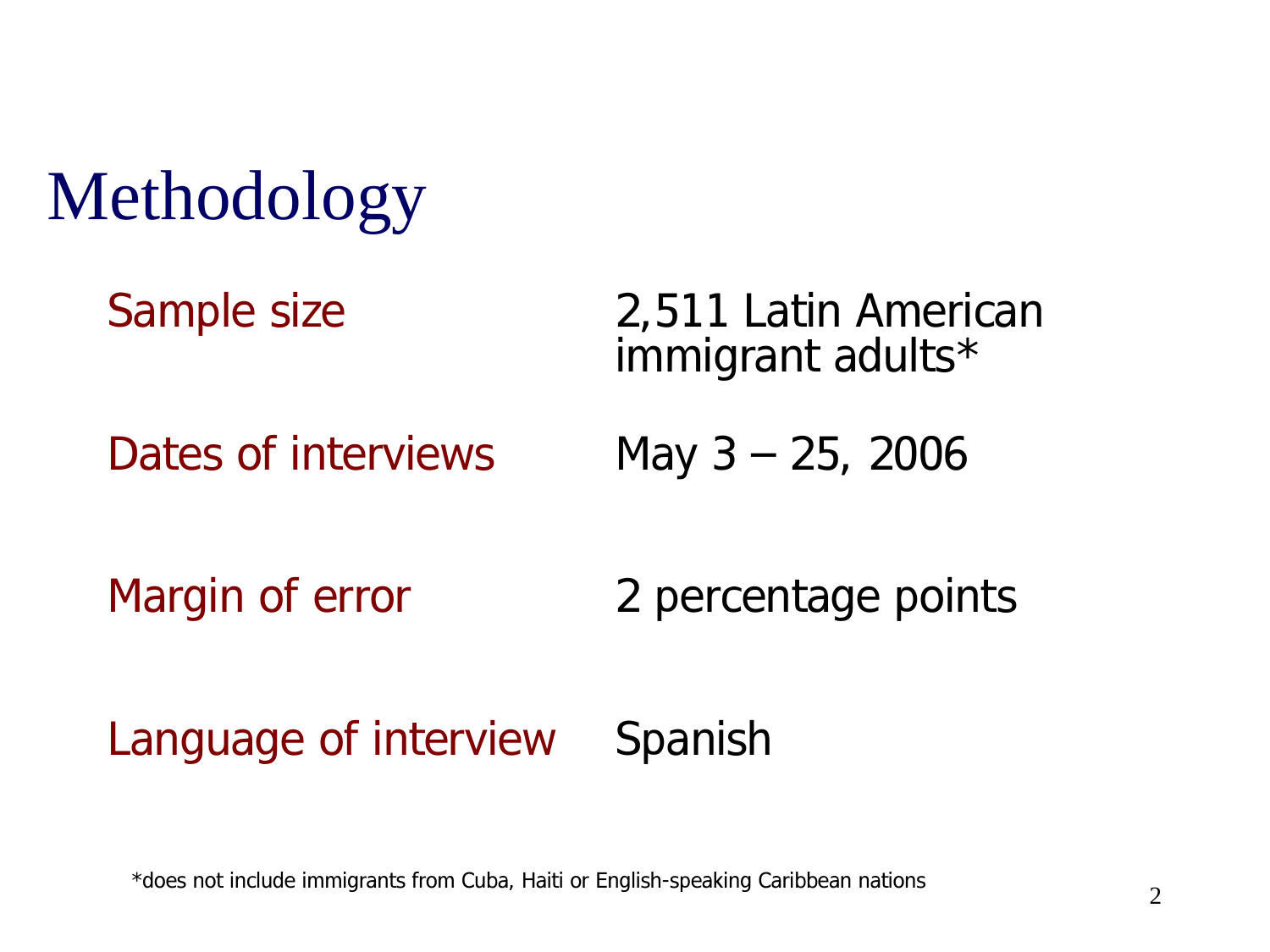

# Methodology
| Sample size | 2,511 Latin American immigrant adults\* |
| --- | --- |
| Dates of interviews | May 3 – 25, 2006 |
| Margin of error | 2 percentage points |
| Language of interview | Spanish |
*does not include immigrants from Cuba, Haiti or English-speaking Caribbean nations
2